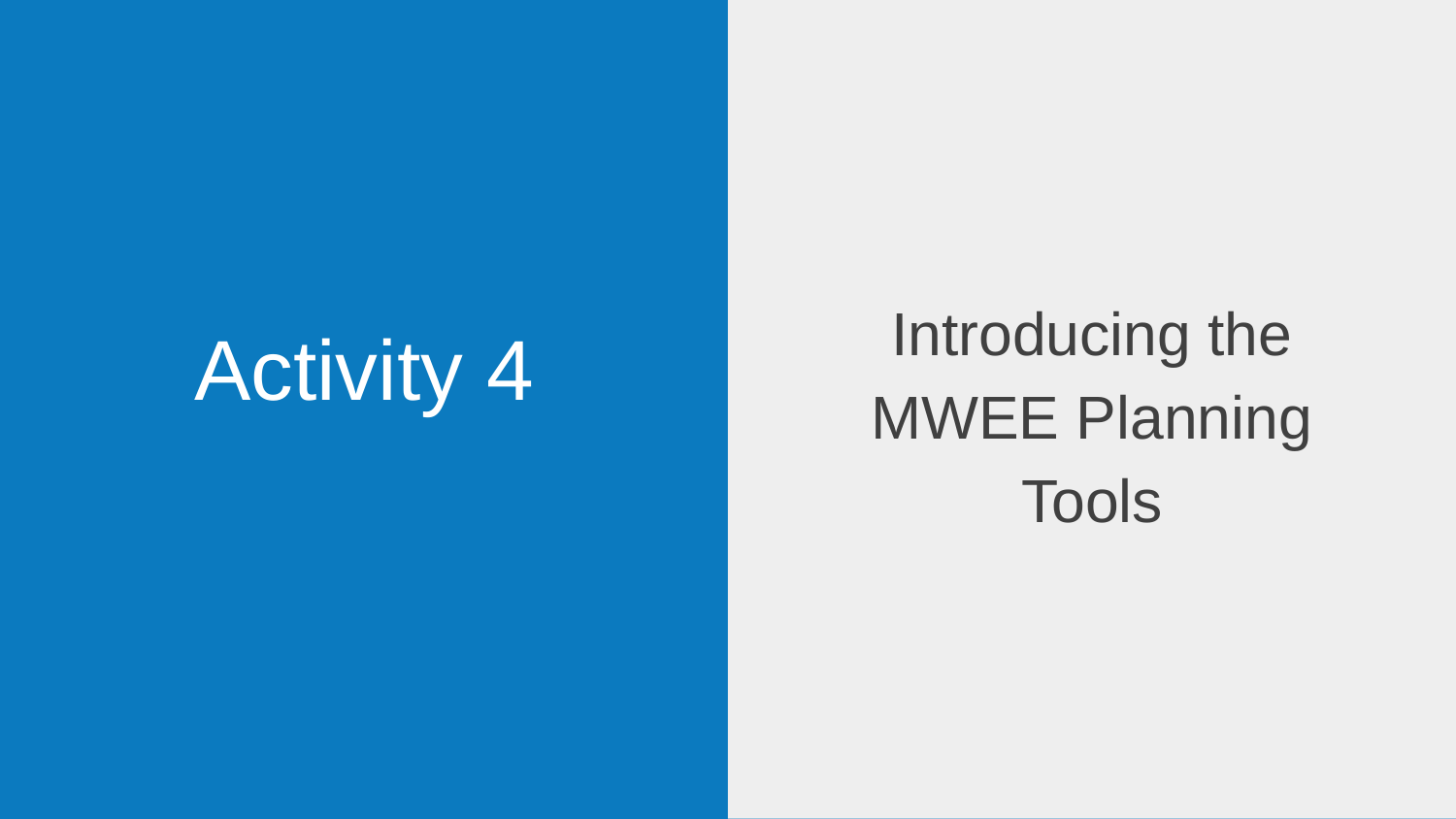

Introducing the MWEE Planning Tools
# Activity 4